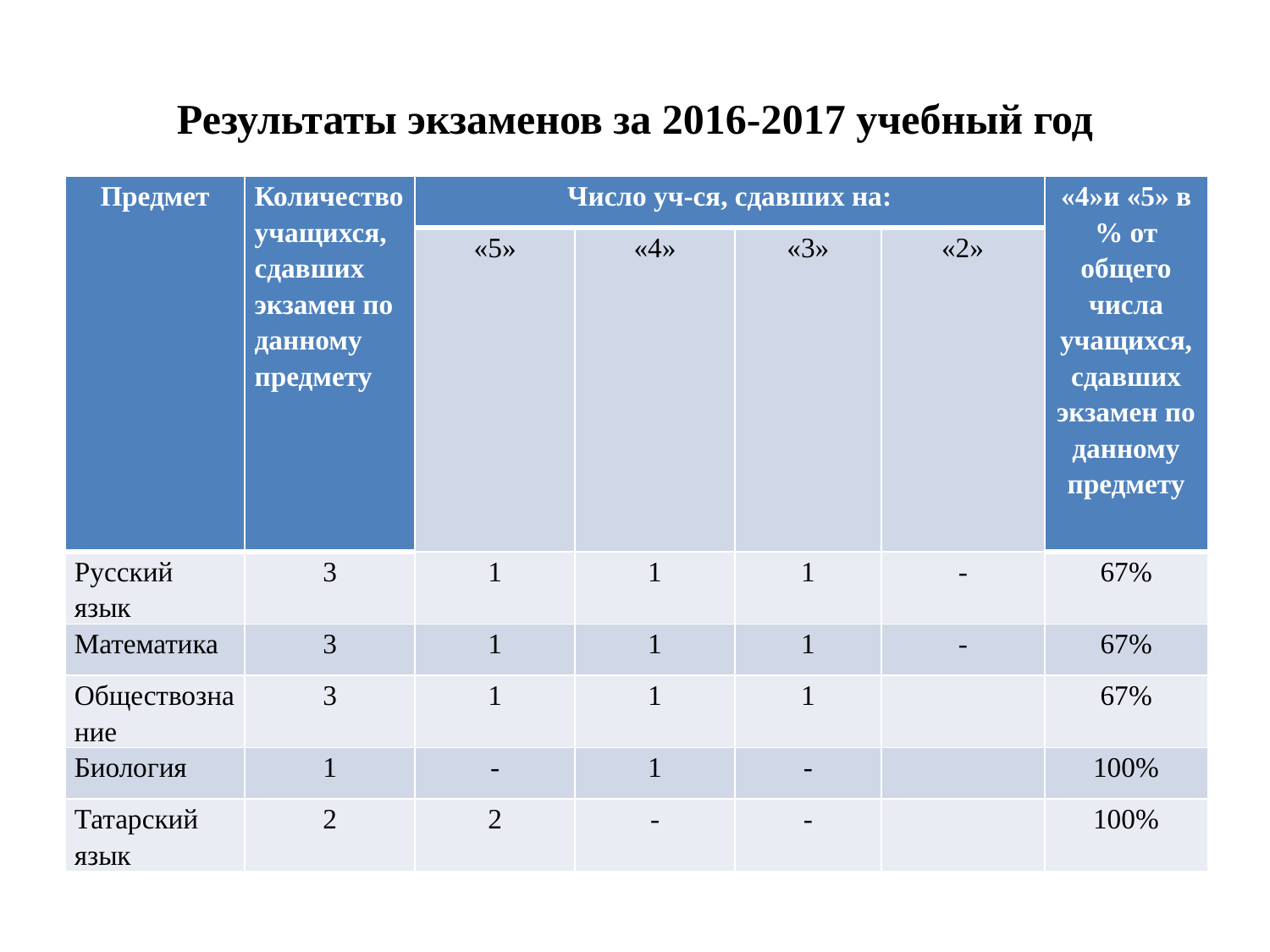

# Результаты экзаменов за 2016-2017 учебный год
| Предмет | Количество учащихся, сдавших экзамен по данному предмету | Число уч-ся, сдавших на: |  |  |  | «4»и «5» в % от общего числа учащихся, сдавших экзамен по данному предмету |
| --- | --- | --- | --- | --- | --- | --- |
|  |  | «5» | «4» | «3» | «2» |  |
| Русский язык | 3 | 1 | 1 | 1 | - | 67% |
| Математика | 3 | 1 | 1 | 1 | - | 67% |
| Обществознание | 3 | 1 | 1 | 1 |  | 67% |
| Биология | 1 | - | 1 | - |  | 100% |
| Татарский язык | 2 | 2 | - | - |  | 100% |